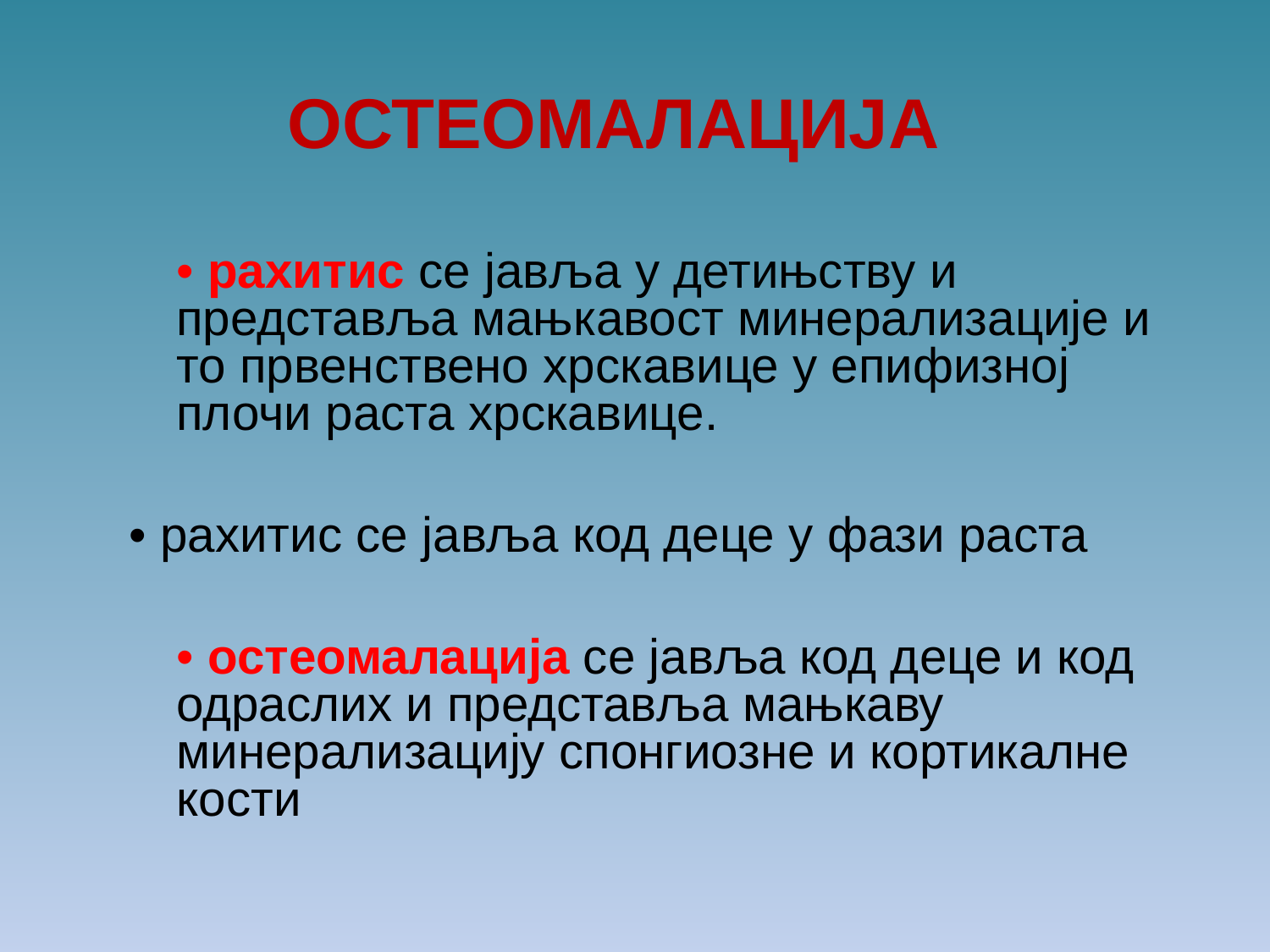

ОСТЕОМАЛАЦИЈА
• рахитис се јавља у детињству и
представља мањкавост минерализације и
то првенствено хрскавице у епифизној
плочи раста хрскавице.
• рахитис се јавља код деце у фази раста
• остеомалација се јавља код деце и код
одраслих и представља мањкаву
минерализацију спонгиозне и кортикалне
кости